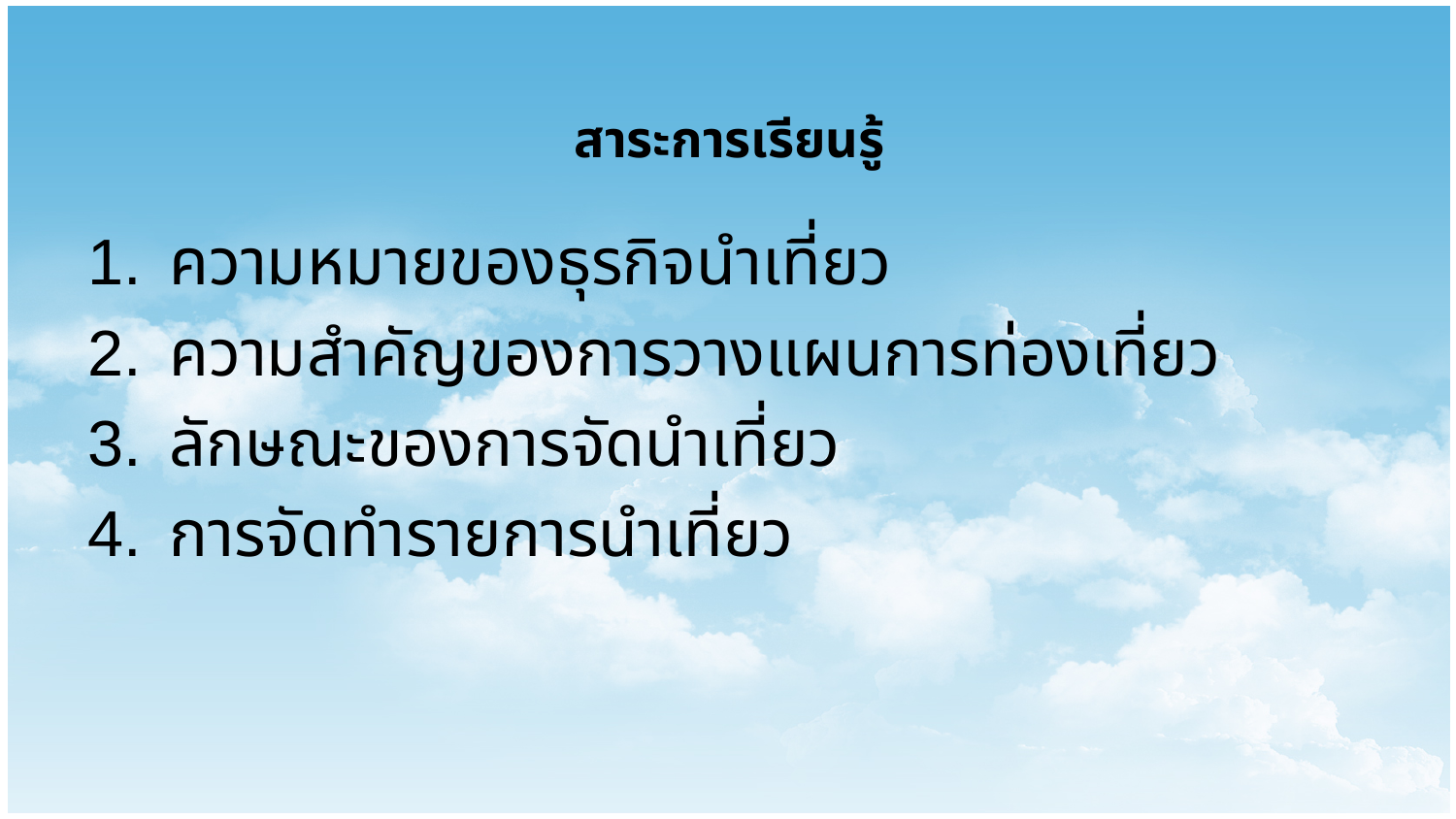

# สาระการเรียนรู้
ความหมายของธุรกิจนำเที่ยว
ความสำคัญของการวางแผนการท่องเที่ยว
ลักษณะของการจัดนำเที่ยว
การจัดทำรายการนำเที่ยว